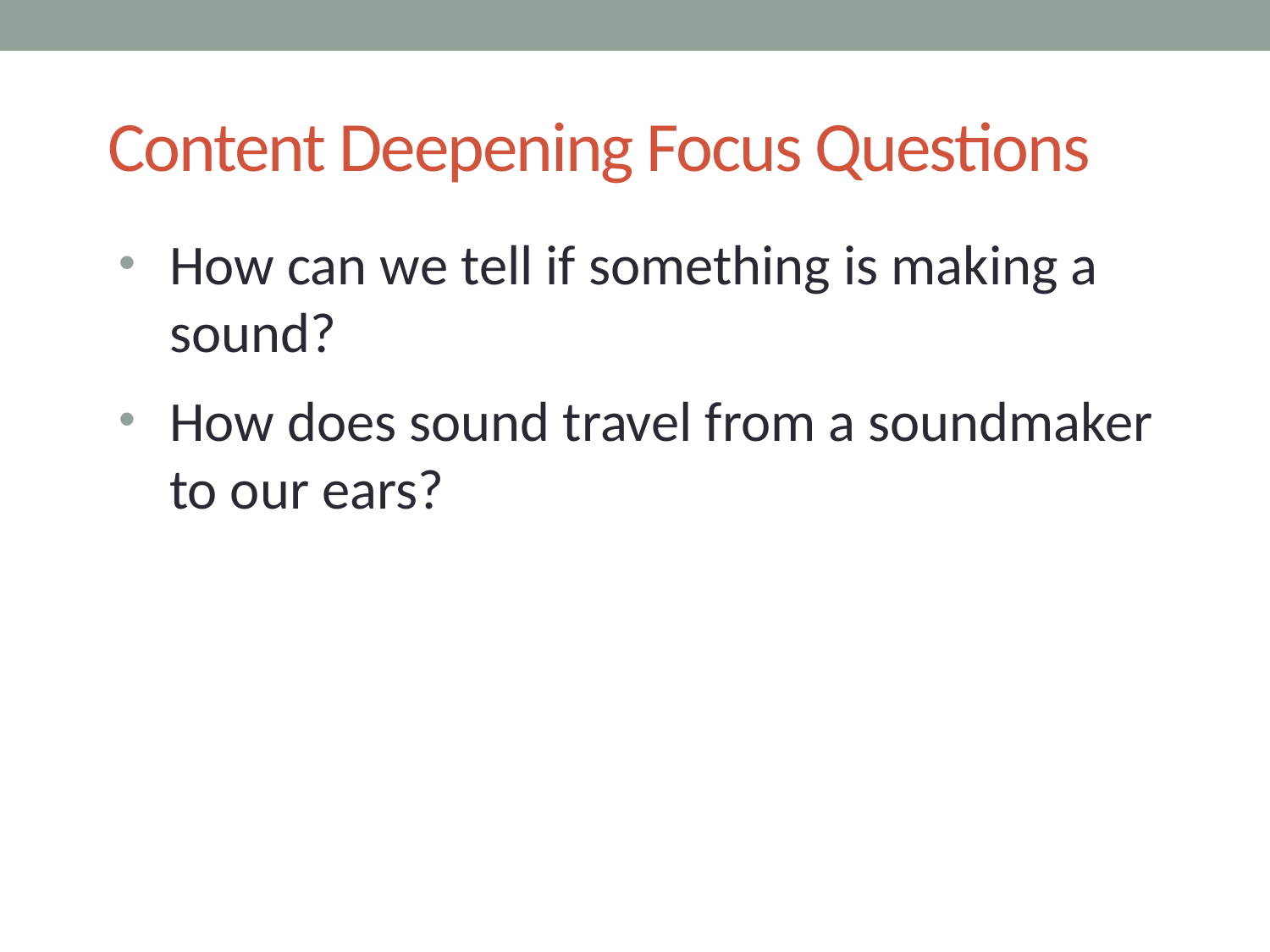

# Content Deepening Focus Questions
How can we tell if something is making a sound?
How does sound travel from a soundmaker to our ears?